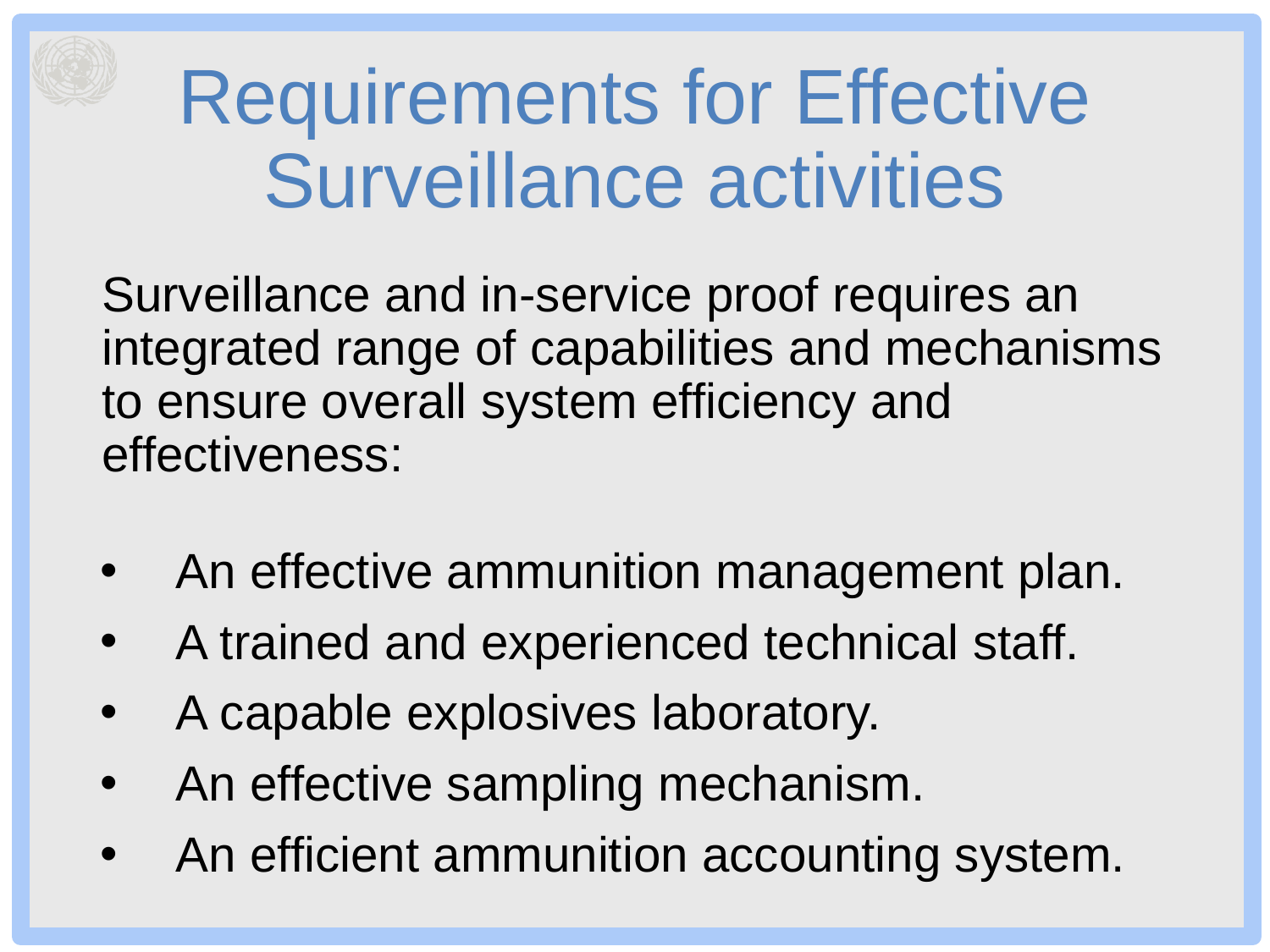

# Requirements for Effective Surveillance activities
Surveillance and in-service proof requires an integrated range of capabilities and mechanisms to ensure overall system efficiency and effectiveness:

An effective ammunition management plan.
A trained and experienced technical staff.
A capable explosives laboratory.
An effective sampling mechanism.
An efficient ammunition accounting system.